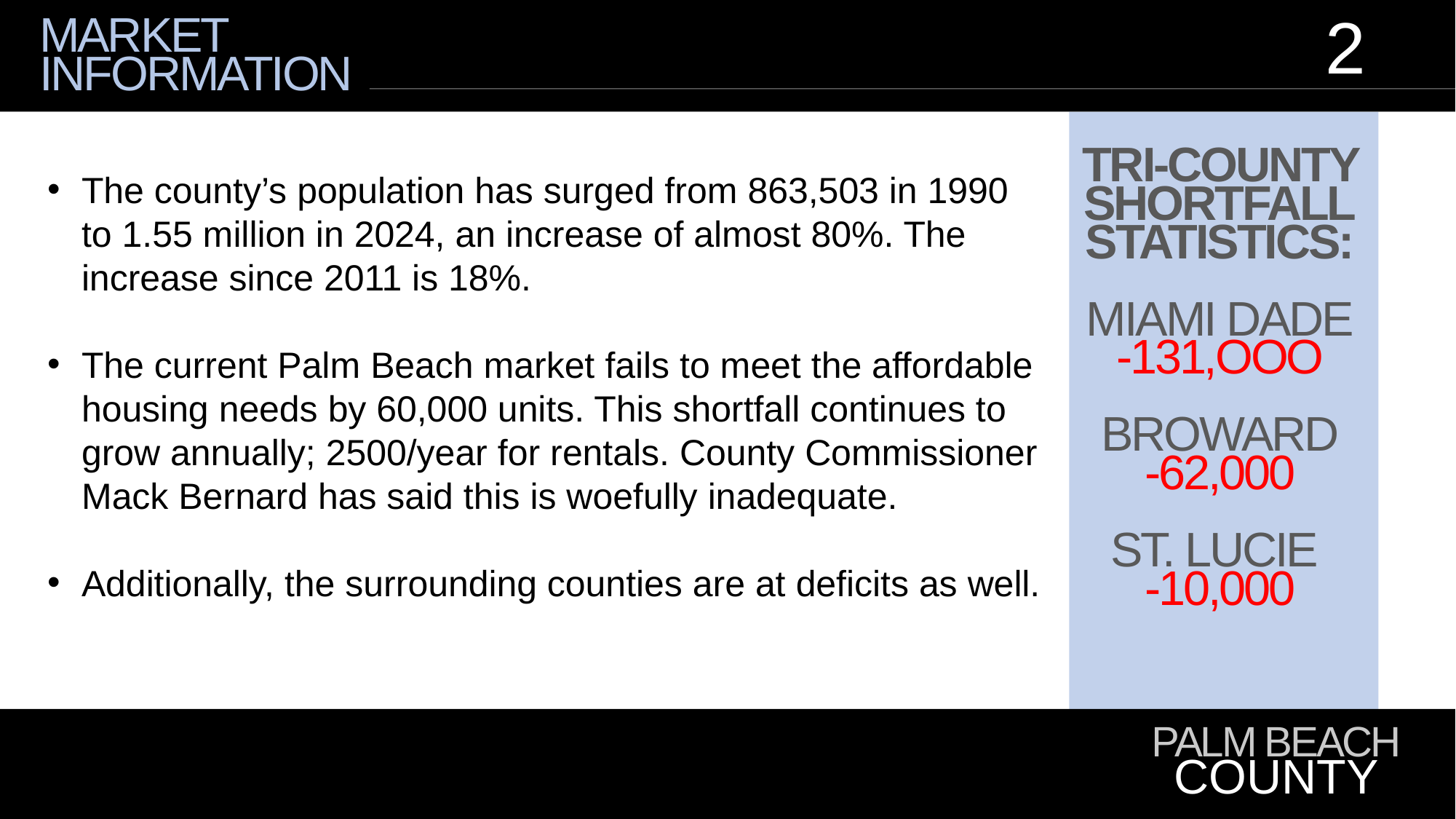

2
MARKET
INFORMATION

The county’s population has surged from 863,503 in 1990 to 1.55 million in 2024, an increase of almost 80%. The increase since 2011 is 18%.

The current Palm Beach market fails to meet the affordable housing needs by 60,000 units. This shortfall continues to grow annually; 2500/year for rentals. County Commissioner Mack Bernard has said this is woefully inadequate.

Additionally, the surrounding counties are at deficits as well.

TRI-COUNTY
SHORTFALL
STATISTICS:

MIAMI DADE
-131,OOO

BROWARD
-62,000

ST. LUCIE
-10,000

PALM BEACH
COUNTY